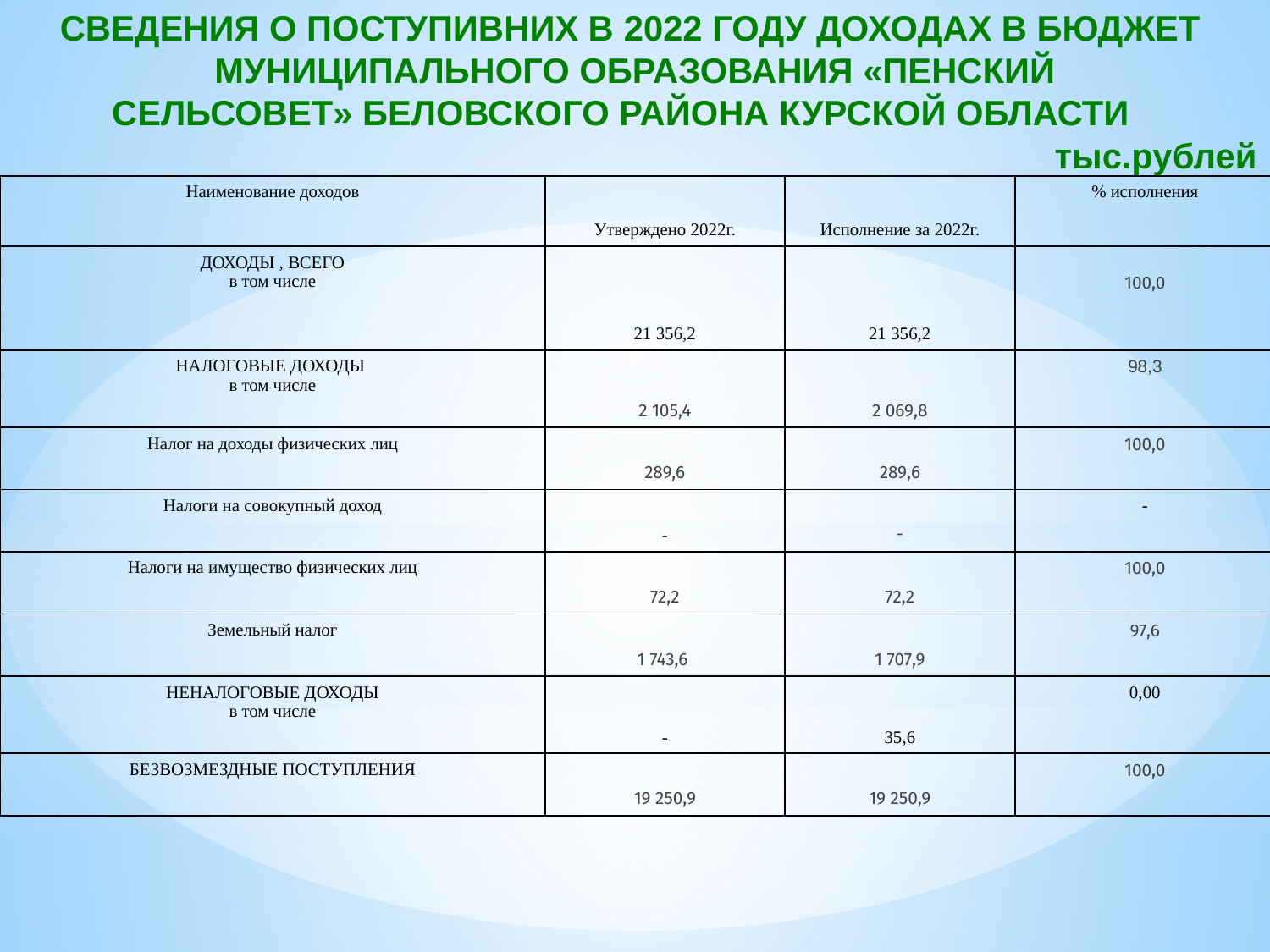

СВЕДЕНИЯ О ПОСТУПИВНИХ В 2022 ГОДУ ДОХОДАХ В БЮДЖЕТ
МУНИЦИПАЛЬНОГО ОБРАЗОВАНИЯ «ПЕНСКИЙ
 СЕЛЬСОВЕТ» БЕЛОВСКОГО РАЙОНА КУРСКОЙ ОБЛАСТИ
                                                                                                           тыс.рублей
| Наименование доходов | Утверждено 2022г. | Исполнение за 2022г. | % исполнения |
| --- | --- | --- | --- |
| ДОХОДЫ , ВСЕГО в том числе | 21 356,2 | 21 356,2 | 100,0 |
| НАЛОГОВЫЕ ДОХОДЫ в том числе | 2 105,4 | 2 069,8 | 98,3 |
| Налог на доходы физических лиц | 289,6 | 289,6 | 100,0 |
| Налоги на совокупный доход | - | - | - |
| Налоги на имущество физических лиц | 72,2 | 72,2 | 100,0 |
| Земельный налог | 1 743,6 | 1 707,9 | 97,6 |
| НЕНАЛОГОВЫЕ ДОХОДЫ в том числе | - | 35,6 | 0,00 |
| БЕЗВОЗМЕЗДНЫЕ ПОСТУПЛЕНИЯ | 19 250,9 | 19 250,9 | 100,0 |